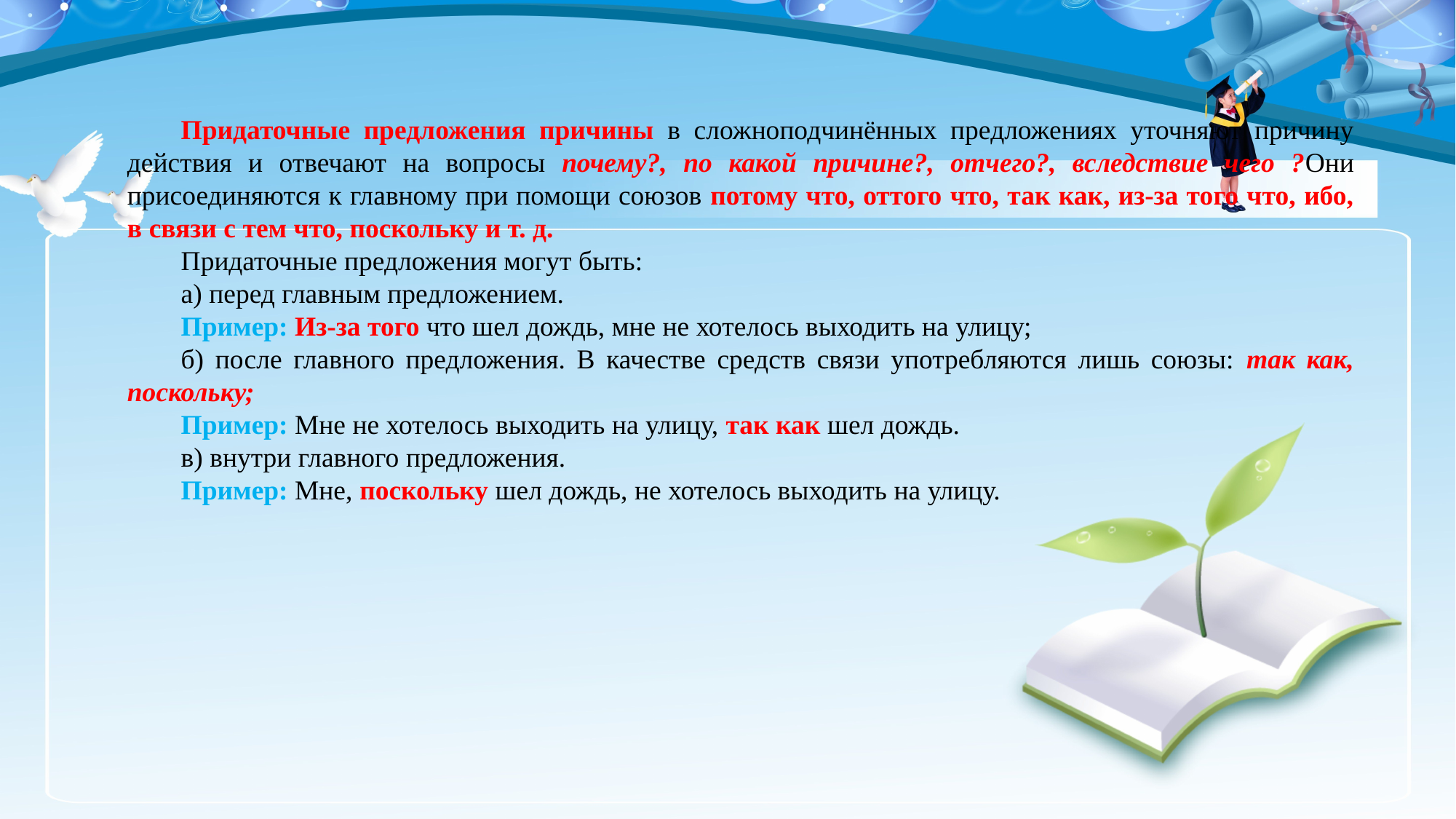

Придаточные предложения причины в сложноподчинённых предложениях уточняют причину действия и отвечают на вопросы почему?, по какой причине?, отчего?, вследствие чего ?Они присоединяются к главному при помощи союзов потому что, оттого что, так как, из-за того что, ибо, в связи с тем что, поскольку и т. д.
Придаточные предложения могут быть:
а) перед главным предложением.
Пример: Из-за того что шел дождь, мне не хотелось выходить на улицу;
б) после главного предложения. В качестве средств связи употребляются лишь союзы: так как, поскольку;
Пример: Мне не хотелось выходить на улицу, так как шел дождь.
в) внутри главного предложения.
Пример: Мне, поскольку шел дождь, не хотелось выходить на улицу.